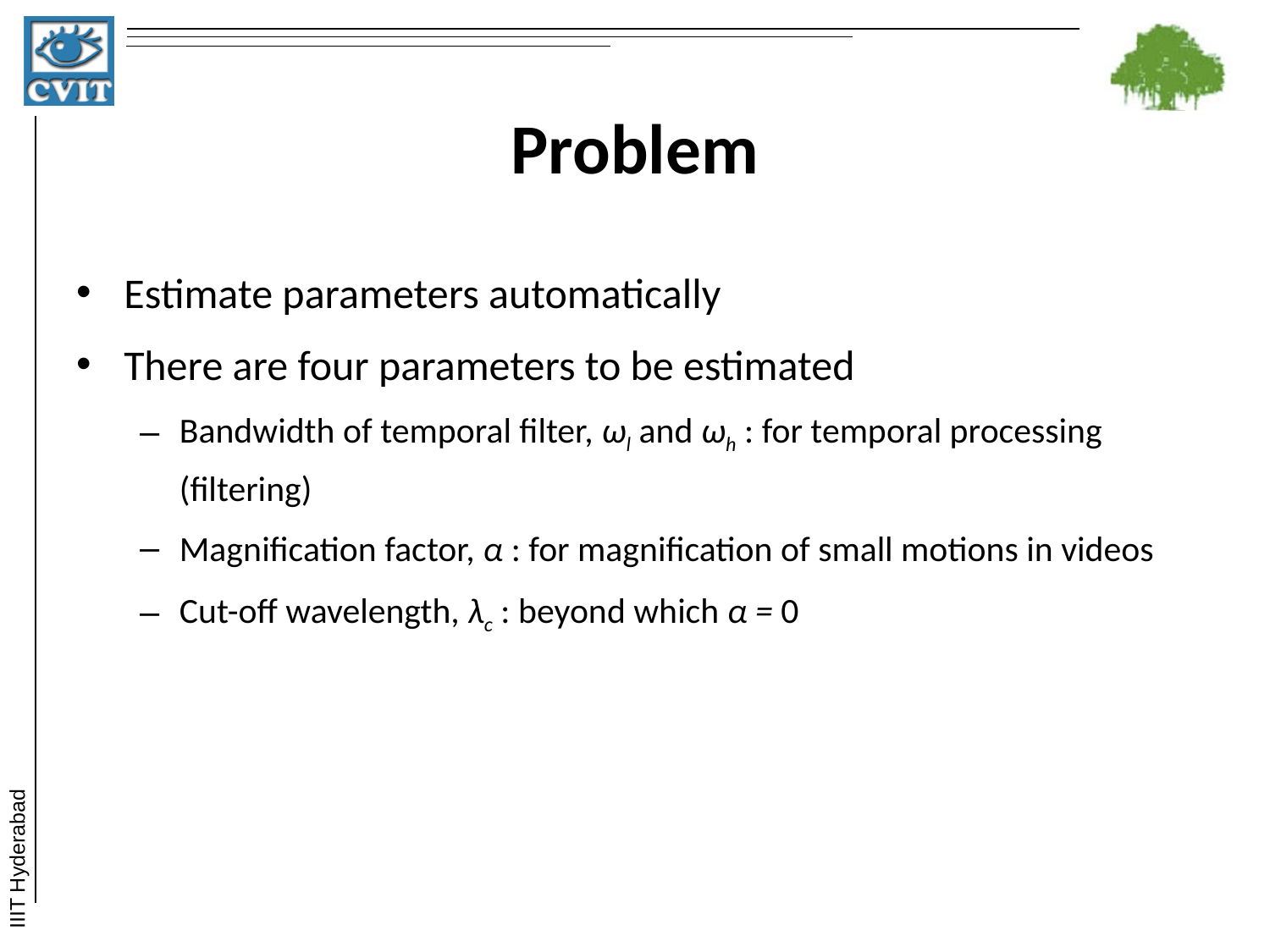

# Problem
Estimate parameters automatically
There are four parameters to be estimated
Bandwidth of temporal filter, ωl and ωh : for temporal processing (filtering)
Magnification factor, α : for magnification of small motions in videos
Cut-off wavelength, λc : beyond which α = 0